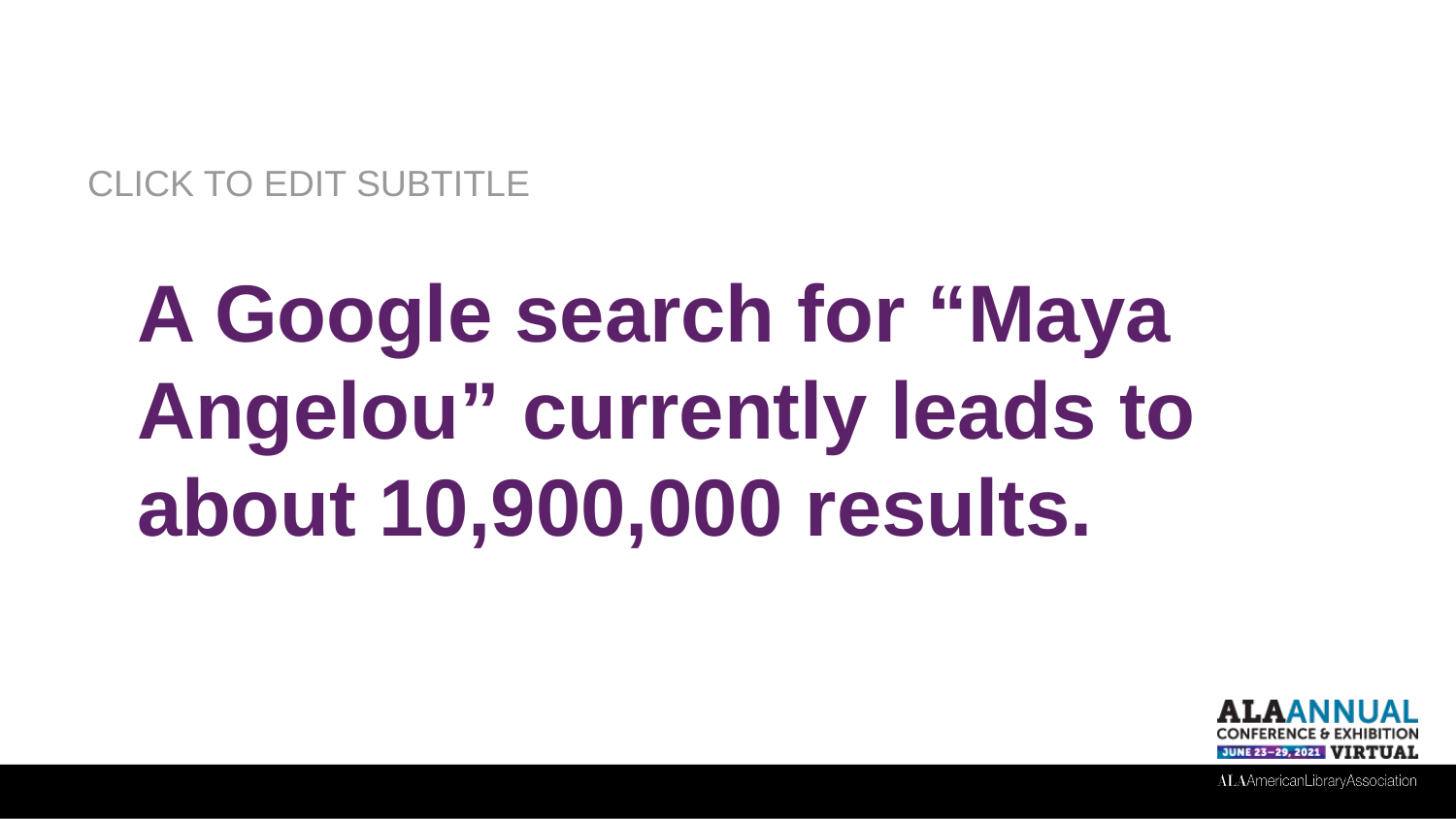

A Google search for “Maya Angelou” currently leads to about 10,900,000 results.